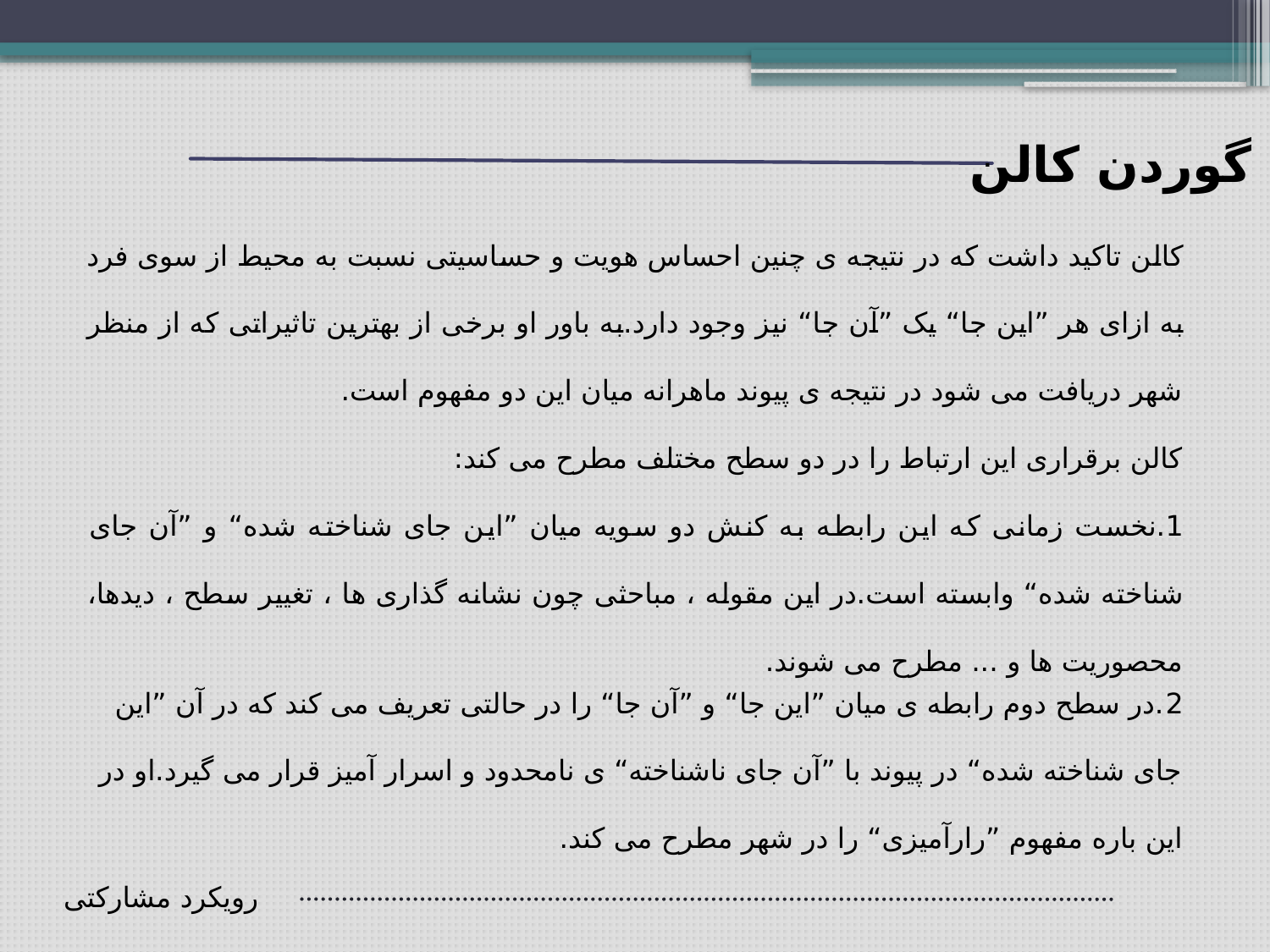

گوردن کالن
کالن تاکید داشت که در نتیجه ی چنین احساس هویت و حساسیتی نسبت به محیط از سوی فرد به ازای هر ”این جا“ یک ”آن جا“ نیز وجود دارد.به باور او برخی از بهترین تاثیراتی که از منظر شهر دریافت می شود در نتیجه ی پیوند ماهرانه میان این دو مفهوم است.
کالن برقراری این ارتباط را در دو سطح مختلف مطرح می کند:
1.نخست زمانی که این رابطه به کنش دو سویه میان ”این جای شناخته شده“ و ”آن جای شناخته شده“ وابسته است.در این مقوله ، مباحثی چون نشانه گذاری ها ، تغییر سطح ، دیدها، محصوریت ها و ... مطرح می شوند.
2.در سطح دوم رابطه ی میان ”این جا“ و ”آن جا“ را در حالتی تعریف می کند که در آن ”این جای شناخته شده“ در پیوند با ”آن جای ناشناخته“ ی نامحدود و اسرار آمیز قرار می گیرد.او در این باره مفهوم ”رارآمیزی“ را در شهر مطرح می کند.
رویکرد مشارکتی